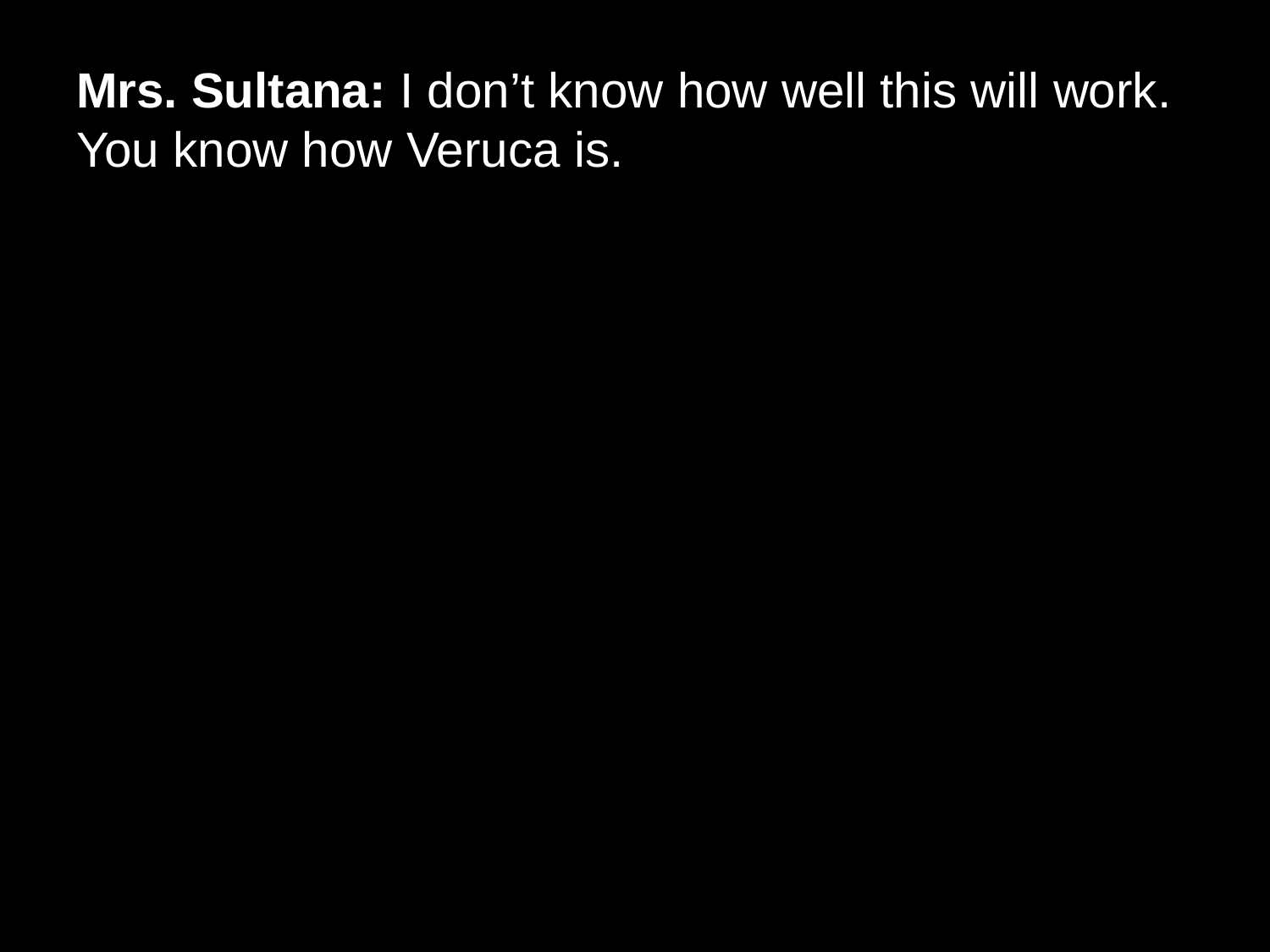

# Mrs. Sultana: I don’t know how well this will work. You know how Veruca is.